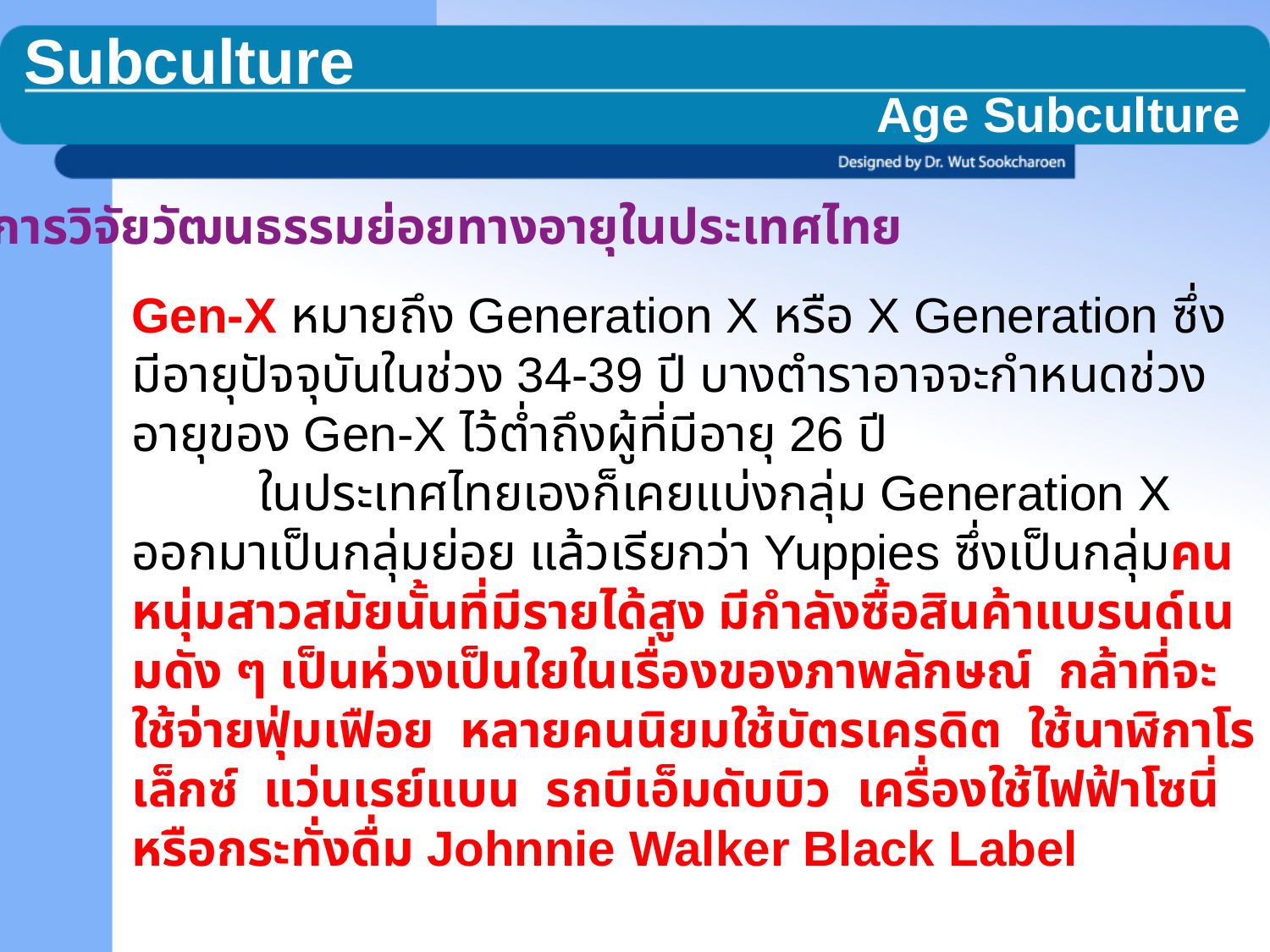

Subculture
Age Subculture
การวิจัยวัฒนธรรมย่อยทางอายุในประเทศไทย
Gen-X หมายถึง Generation X หรือ X Generation ซึ่งมีอายุปัจจุบันในช่วง 34-39 ปี บางตำราอาจจะกำหนดช่วงอายุของ Gen-X ไว้ต่ำถึงผู้ที่มีอายุ 26 ปี
	ในประเทศไทยเองก็เคยแบ่งกลุ่ม Generation X  ออกมาเป็นกลุ่มย่อย แล้วเรียกว่า Yuppies ซึ่งเป็นกลุ่มคนหนุ่มสาวสมัยนั้นที่มีรายได้สูง มีกำลังซื้อสินค้าแบรนด์เนมดัง ๆ เป็นห่วงเป็นใยในเรื่องของภาพลักษณ์  กล้าที่จะใช้จ่ายฟุ่มเฟือย  หลายคนนิยมใช้บัตรเครดิต  ใช้นาฬิกาโรเล็กซ์  แว่นเรย์แบน  รถบีเอ็มดับบิว  เครื่องใช้ไฟฟ้าโซนี่  หรือกระทั่งดื่ม Johnnie Walker Black Label